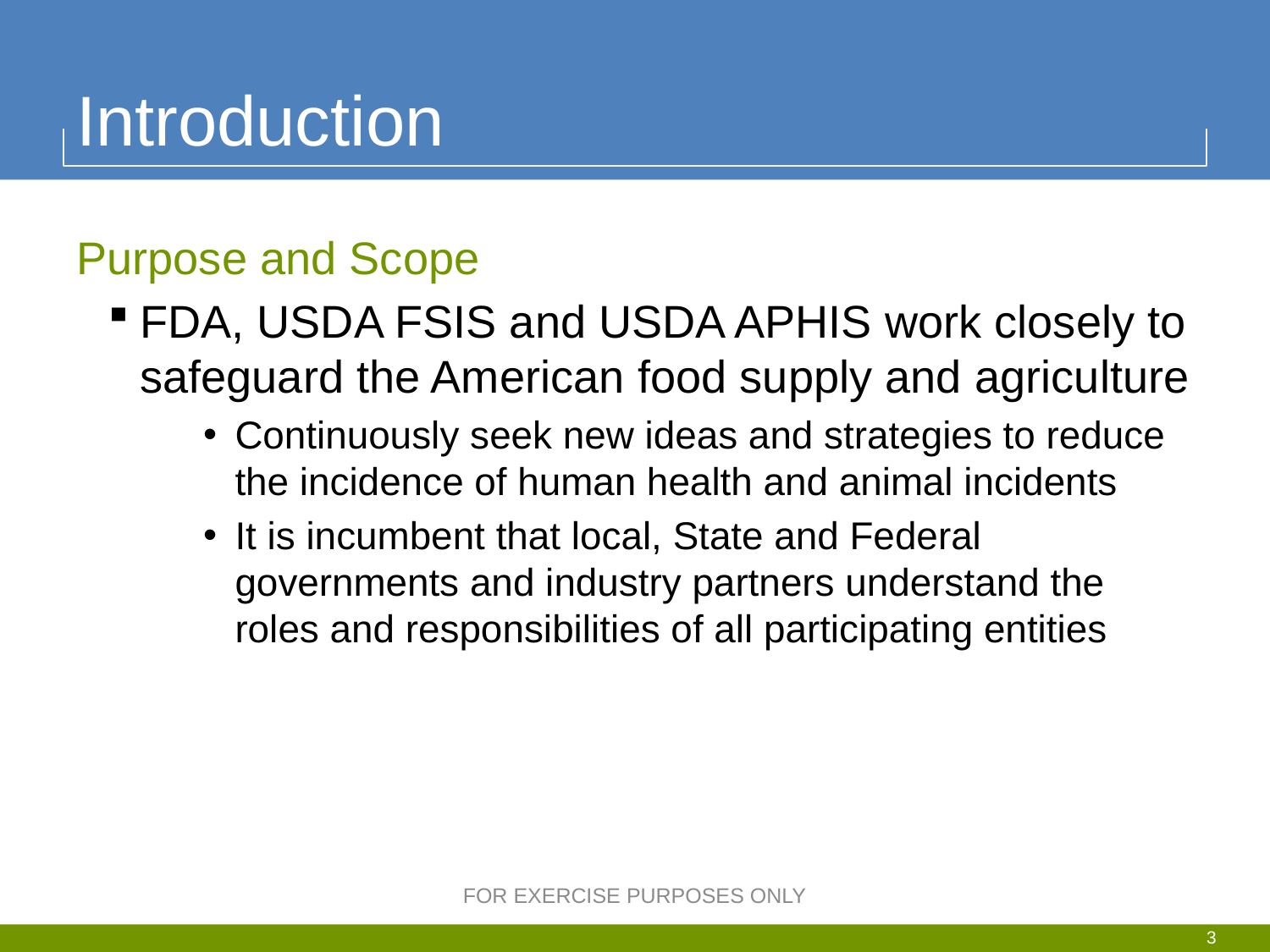

# Introduction
Purpose and Scope
FDA, USDA FSIS and USDA APHIS work closely to safeguard the American food supply and agriculture
Continuously seek new ideas and strategies to reduce the incidence of human health and animal incidents
It is incumbent that local, State and Federal governments and industry partners understand the roles and responsibilities of all participating entities

FOR EXERCISE PURPOSES ONLY